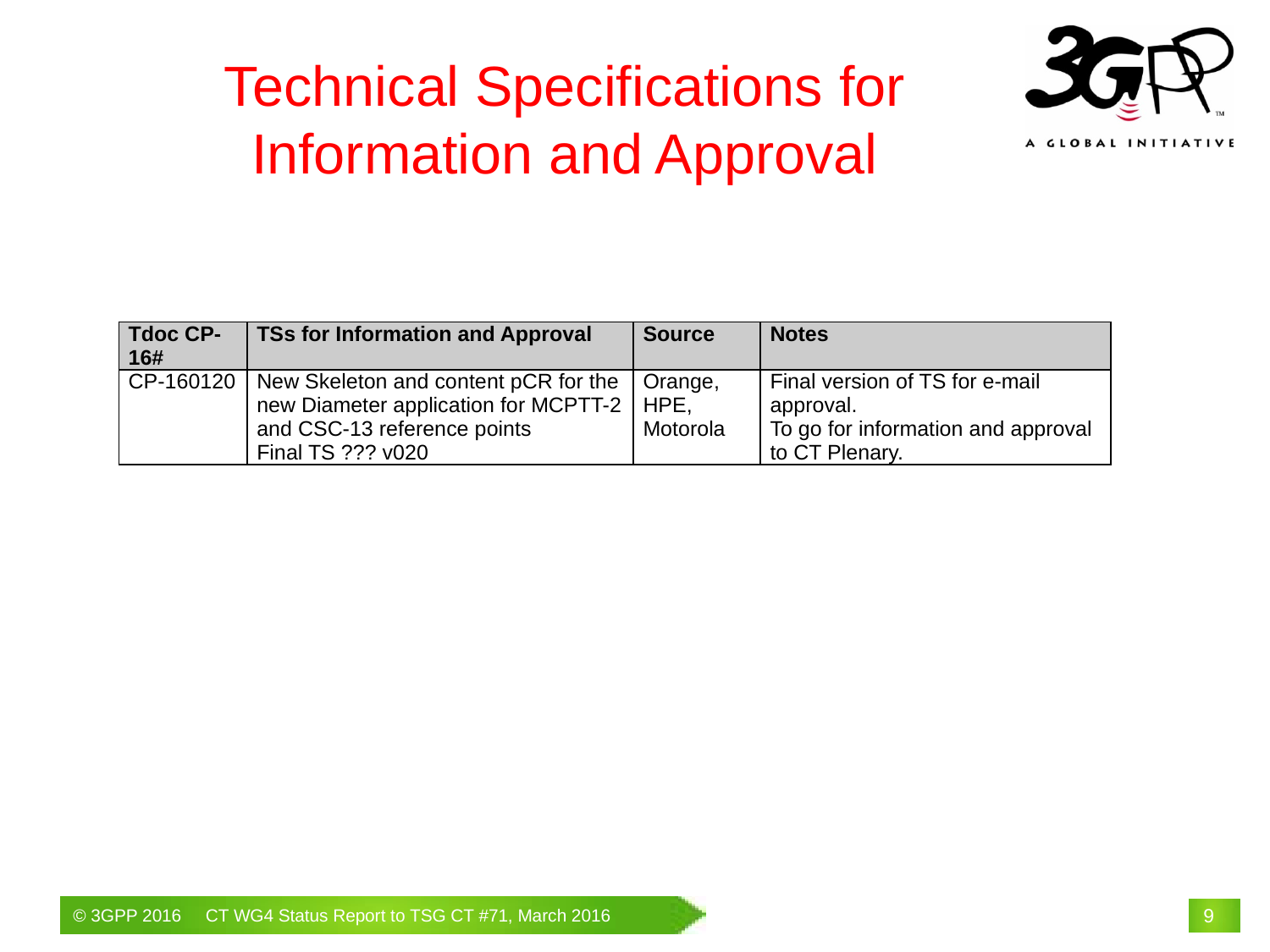

# Technical Specifications for Information and Approval

| Tdoc CP-16# | TSs for Information and Approval | Source | Notes |
| --- | --- | --- | --- |
| CP-160120 | New Skeleton and content pCR for the new Diameter application for MCPTT-2 and CSC-13 reference points Final TS ??? v020 | Orange, HPE, Motorola | Final version of TS for e-mail approval. To go for information and approval to CT Plenary. |